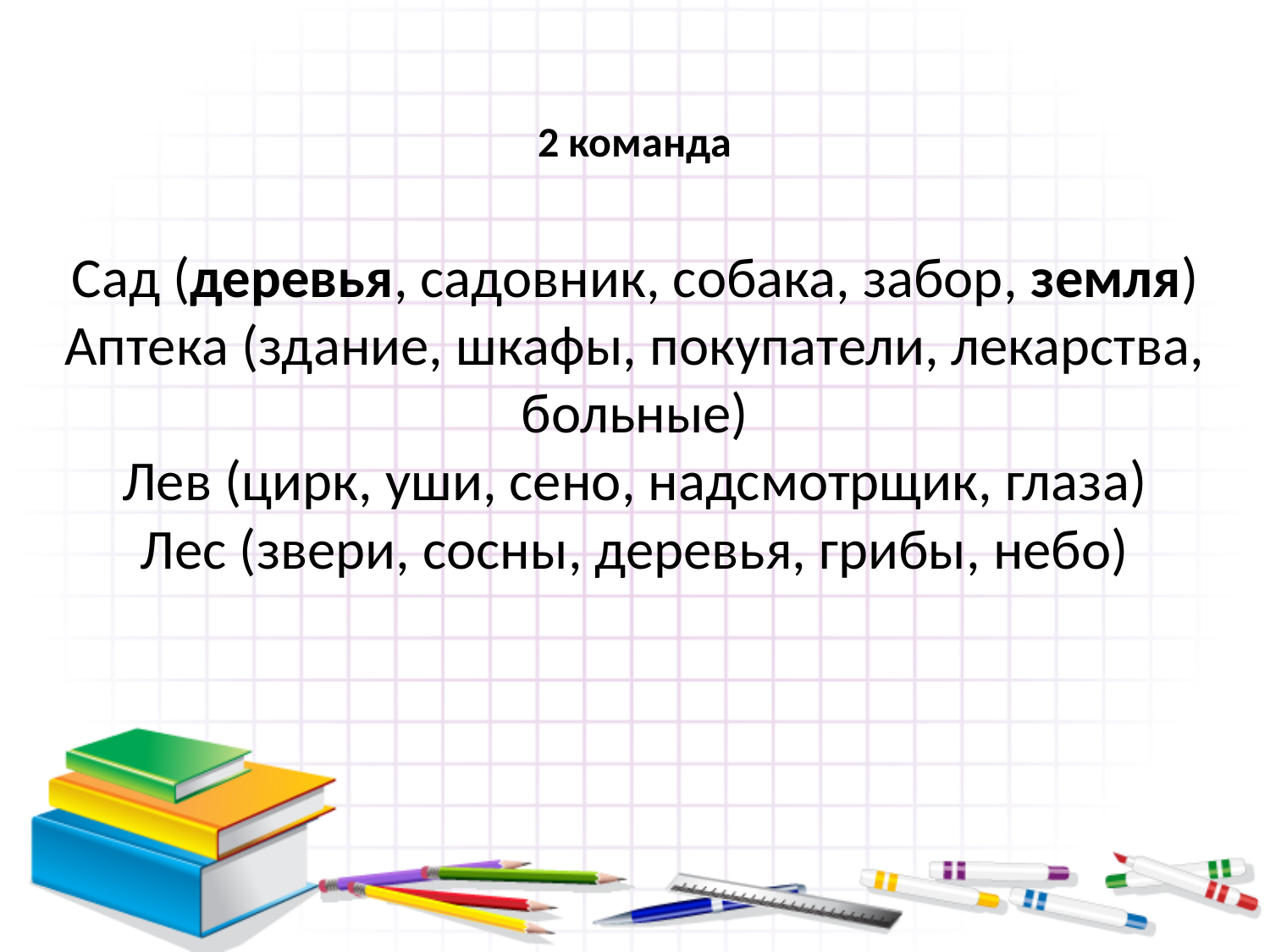

# 2 команда Сад (деревья, садовник, собака, забор, земля) Аптека (здание, шкафы, покупатели, лекарства, больные) Лев (цирк, уши, сено, надсмотрщик, глаза) Лес (звери, сосны, деревья, грибы, небо)